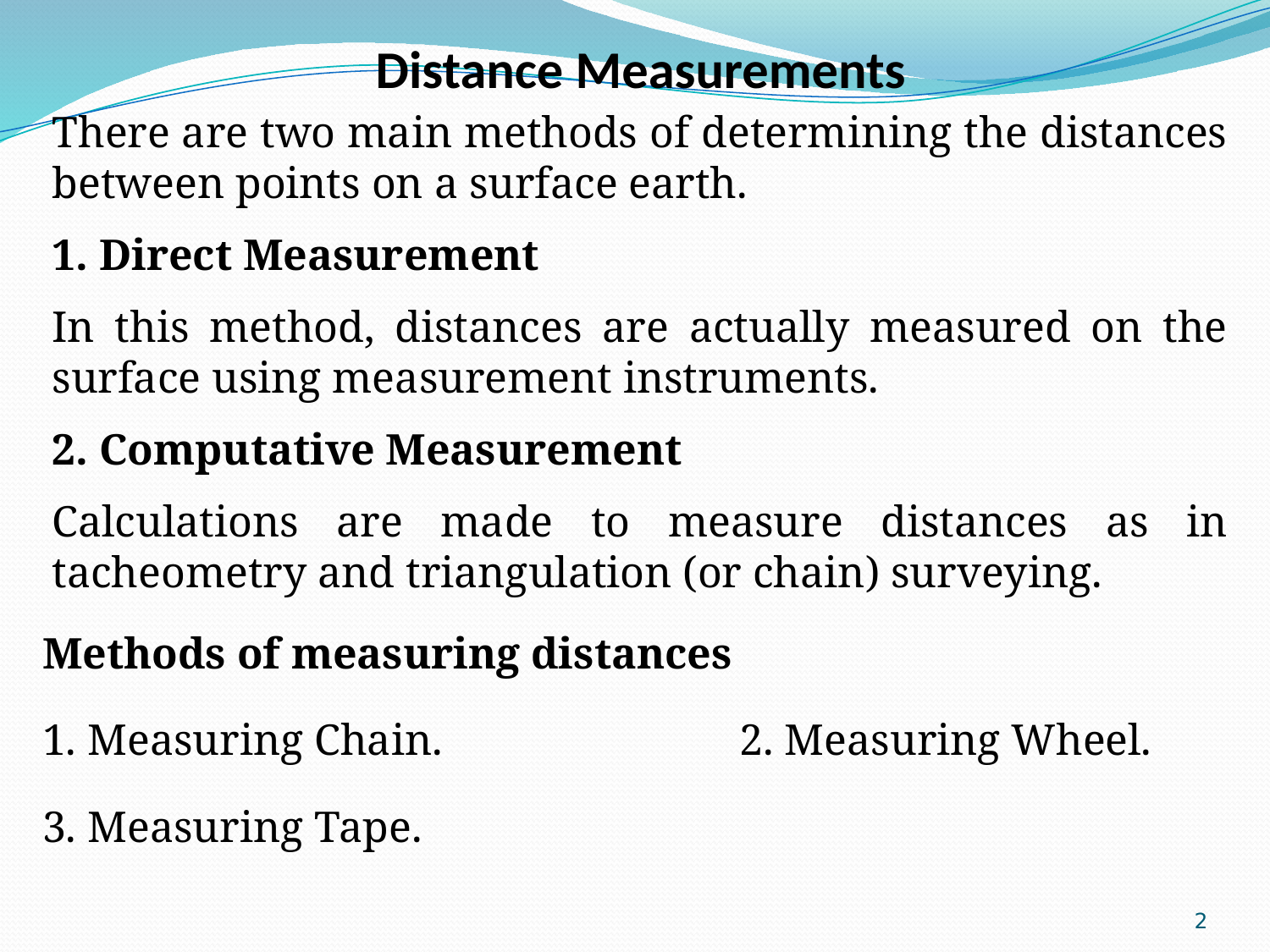

# Distance Measurements
There are two main methods of determining the distances between points on a surface earth.
1. Direct Measurement
In this method, distances are actually measured on the surface using measurement instruments.
2. Computative Measurement
Calculations are made to measure distances as in tacheometry and triangulation (or chain) surveying.
Methods of measuring distances
1. Measuring Chain.                           2. Measuring Wheel.
3. Measuring Tape.
2